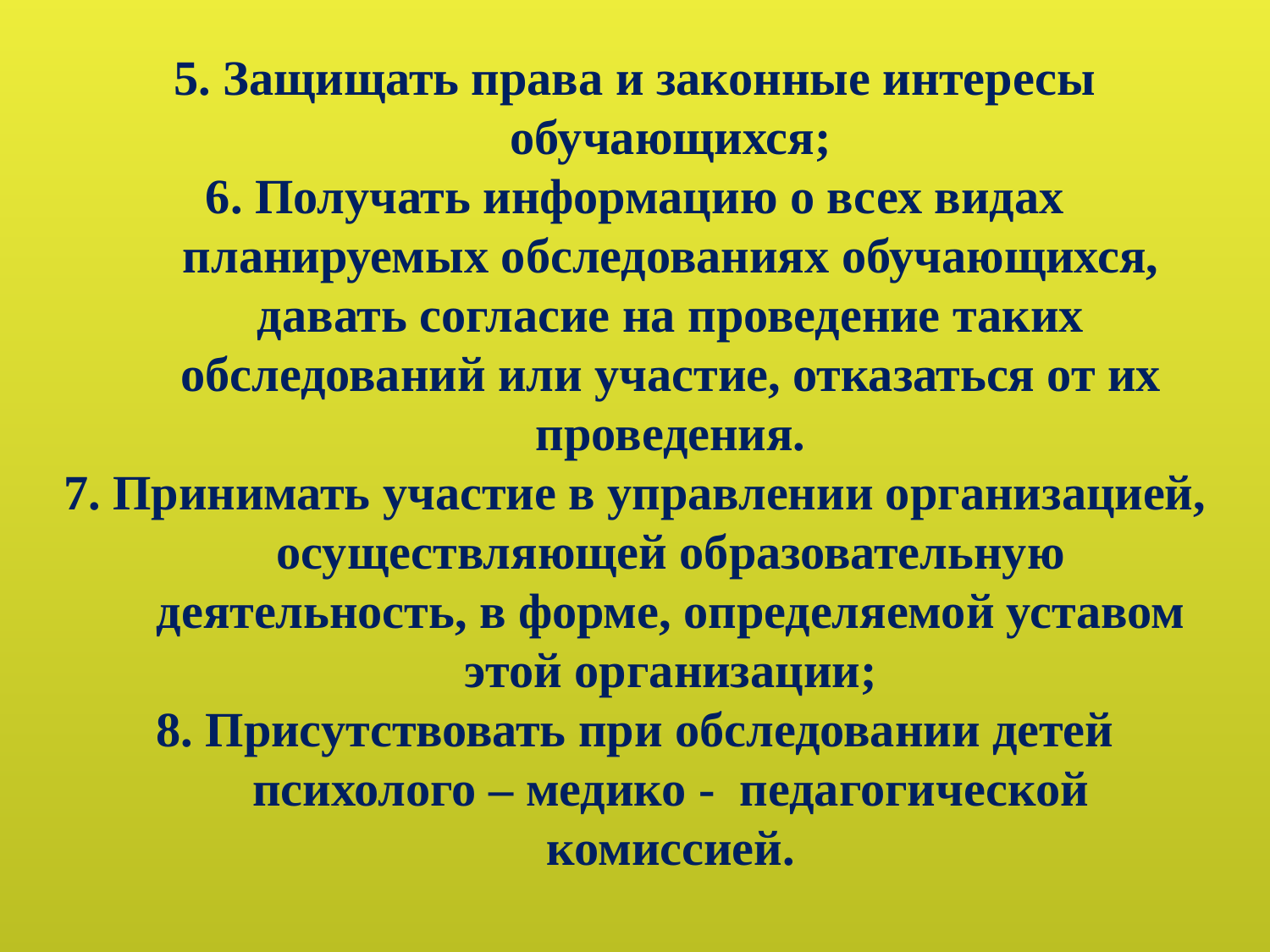

5. Защищать права и законные интересы обучающихся;
6. Получать информацию о всех видах планируемых обследованиях обучающихся, давать согласие на проведение таких обследований или участие, отказаться от их проведения.
7. Принимать участие в управлении организацией, осуществляющей образовательную деятельность, в форме, определяемой уставом этой организации;
8. Присутствовать при обследовании детей психолого – медико -  педагогической комиссией.